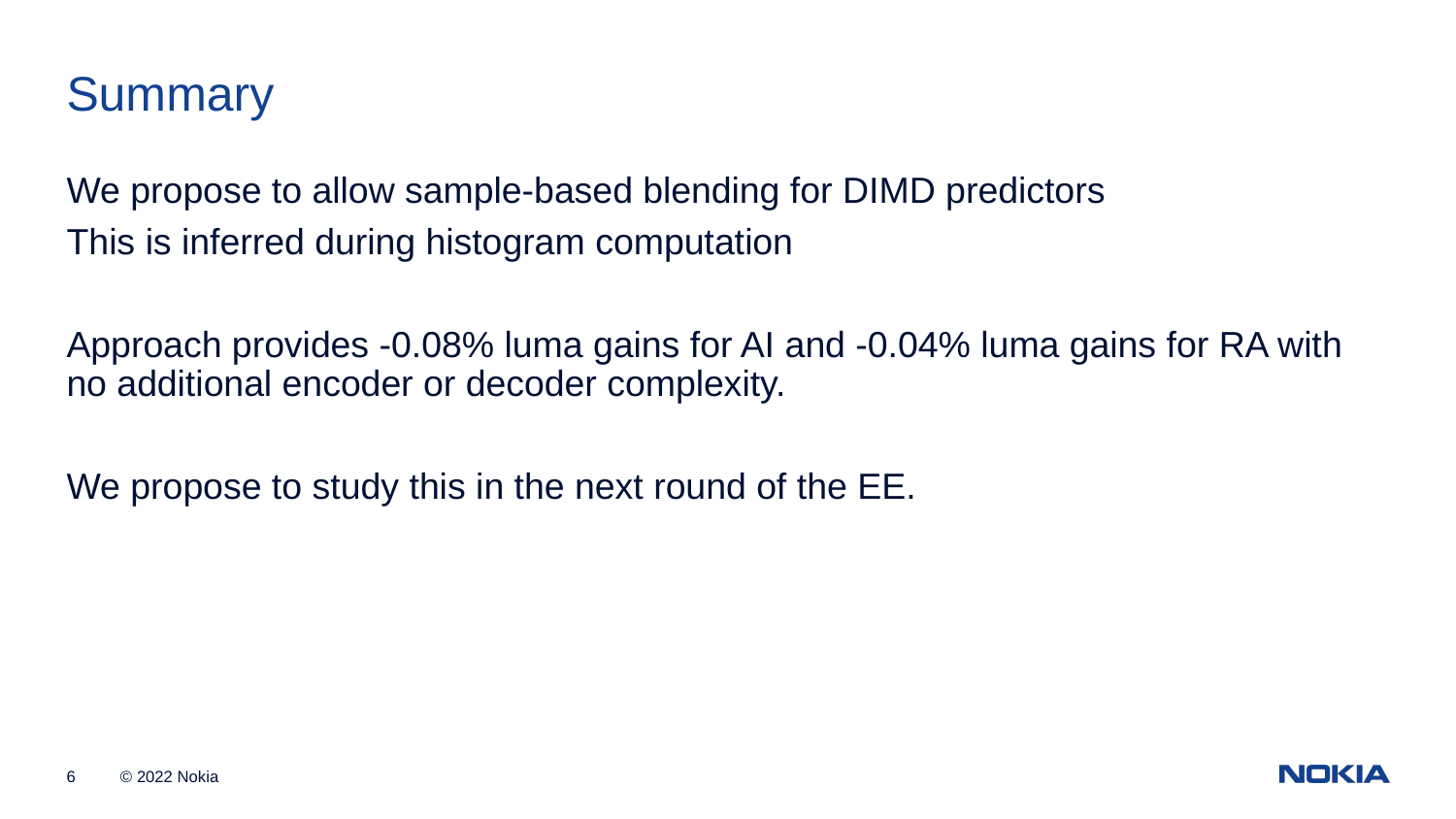

Summary
We propose to allow sample-based blending for DIMD predictors
This is inferred during histogram computation

Approach provides -0.08% luma gains for AI and -0.04% luma gains for RA with no additional encoder or decoder complexity.

We propose to study this in the next round of the EE.